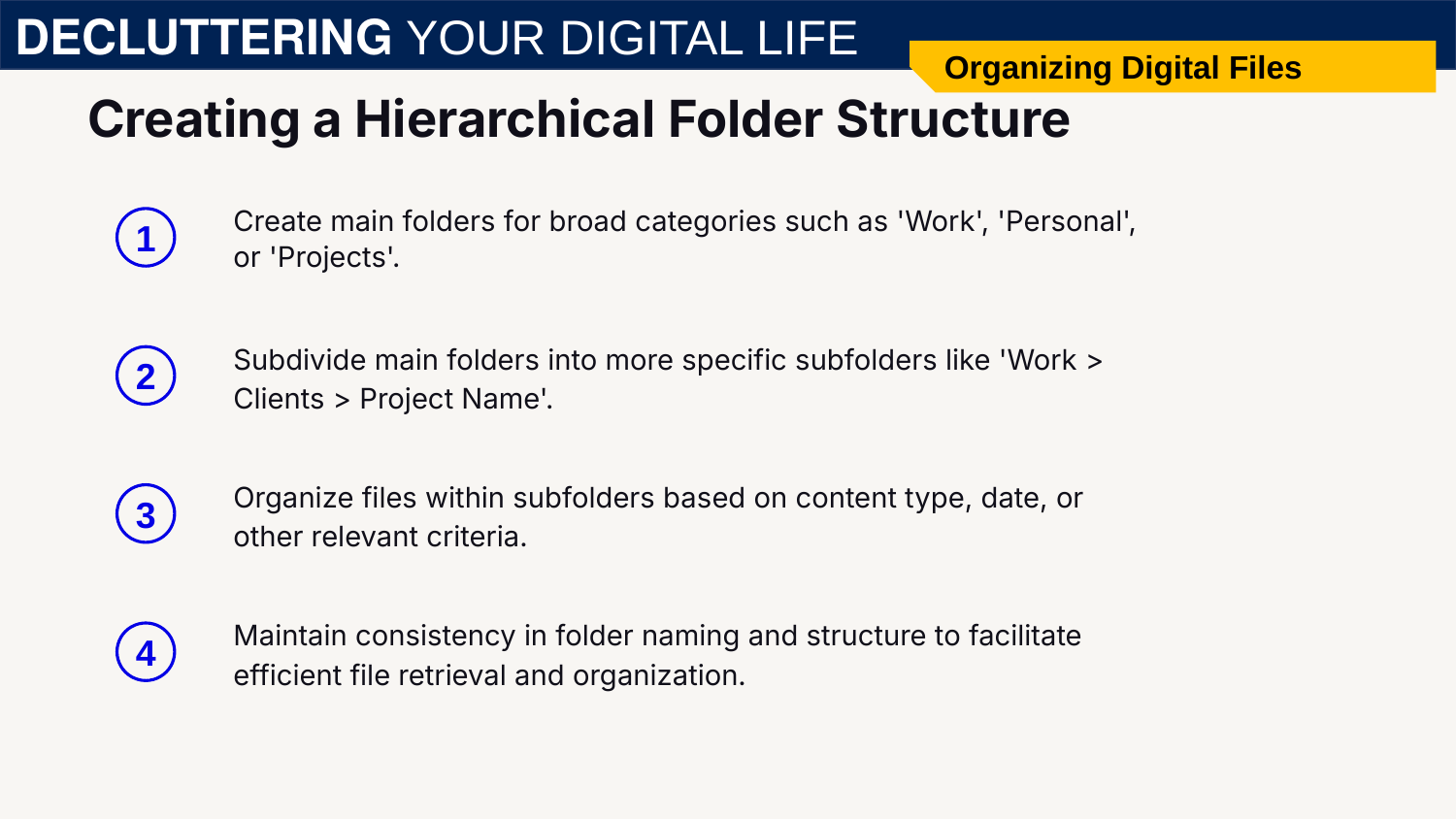

DECLUTTERING YOUR DIGITAL LIFE
Organizing Digital Files

# Creating a Hierarchical Folder Structure
Create main folders for broad categories such as 'Work', 'Personal', or 'Projects'.
1
Subdivide main folders into more specific subfolders like 'Work > Clients > Project Name'.
2
Organize files within subfolders based on content type, date, or other relevant criteria.
3
Maintain consistency in folder naming and structure to facilitate efficient file retrieval and organization.
4